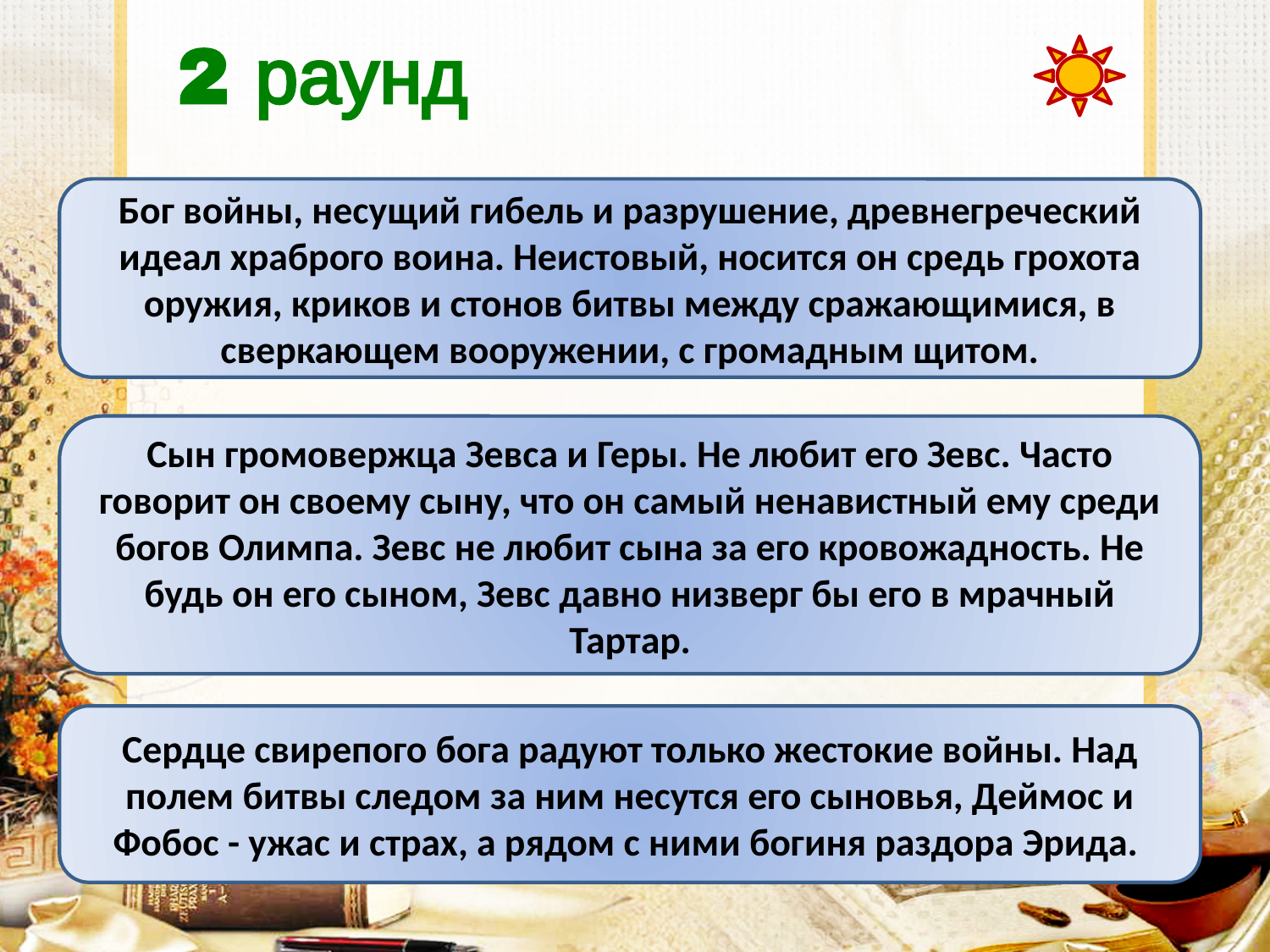

2 раунд

Бог войны, несущий гибель и разрушение, древнегреческий идеал храброго воина. Неистовый, носится он средь грохота оружия, криков и стонов битвы между сражающимися, в сверкающем вооружении, с громадным щитом.
Сын громовержца Зевса и Геры. Не любит его Зевс. Часто говорит он своему сыну, что он самый ненавистный ему среди богов Олимпа. Зевс не любит сына за его кровожадность. Не будь он его сыном, Зевс давно низверг бы его в мрачный Тартар.
Сердце свирепого бога радуют только жестокие войны. Над полем битвы следом за ним несутся его сыновья, Деймос и Фобос - ужас и страх, а рядом с ними богиня раздора Эрида.